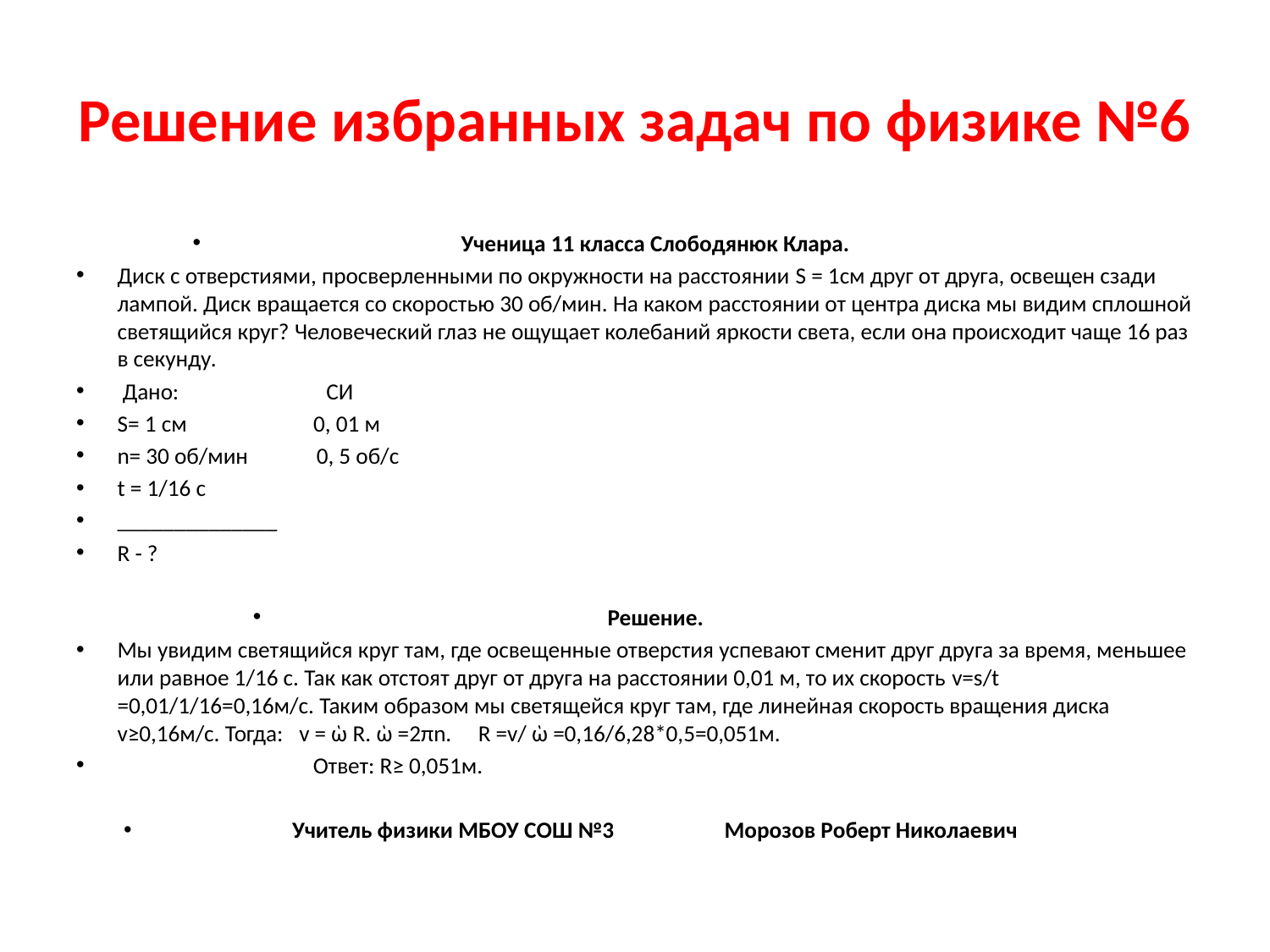

# Решение избранных задач по физике №6
Ученица 11 класса Слободянюк Клара.
Диск с отверстиями, просверленными по окружности на расстоянии S = 1см друг от друга, освещен сзади лампой. Диск вращается со скоростью 30 об/мин. На каком расстоянии от центра диска мы видим сплошной светящийся круг? Человеческий глаз не ощущает колебаний яркости света, если она происходит чаще 16 раз в секунду.
 Дано:                            СИ
S= 1 см                        0, 01 м
n= 30 об/мин             0, 5 об/с
t = 1/16 с
______________
R - ?

Решение.
Мы увидим светящийся круг там, где освещенные отверстия успевают сменит друг друга за время, меньшее или равное 1/16 с. Так как отстоят друг от друга на расстоянии 0,01 м, то их скорость v=s/t =0,01/1/16=0,16м/с. Таким образом мы светящейся круг там, где линейная скорость вращения диска v≥0,16м/с. Тогда:   v = ὼ R. ὼ =2πn.     R =v/ ὼ =0,16/6,28*0,5=0,051м.
                                     Ответ: R≥ 0,051м.

Учитель физики МБОУ СОШ №3                     Морозов Роберт Николаевич